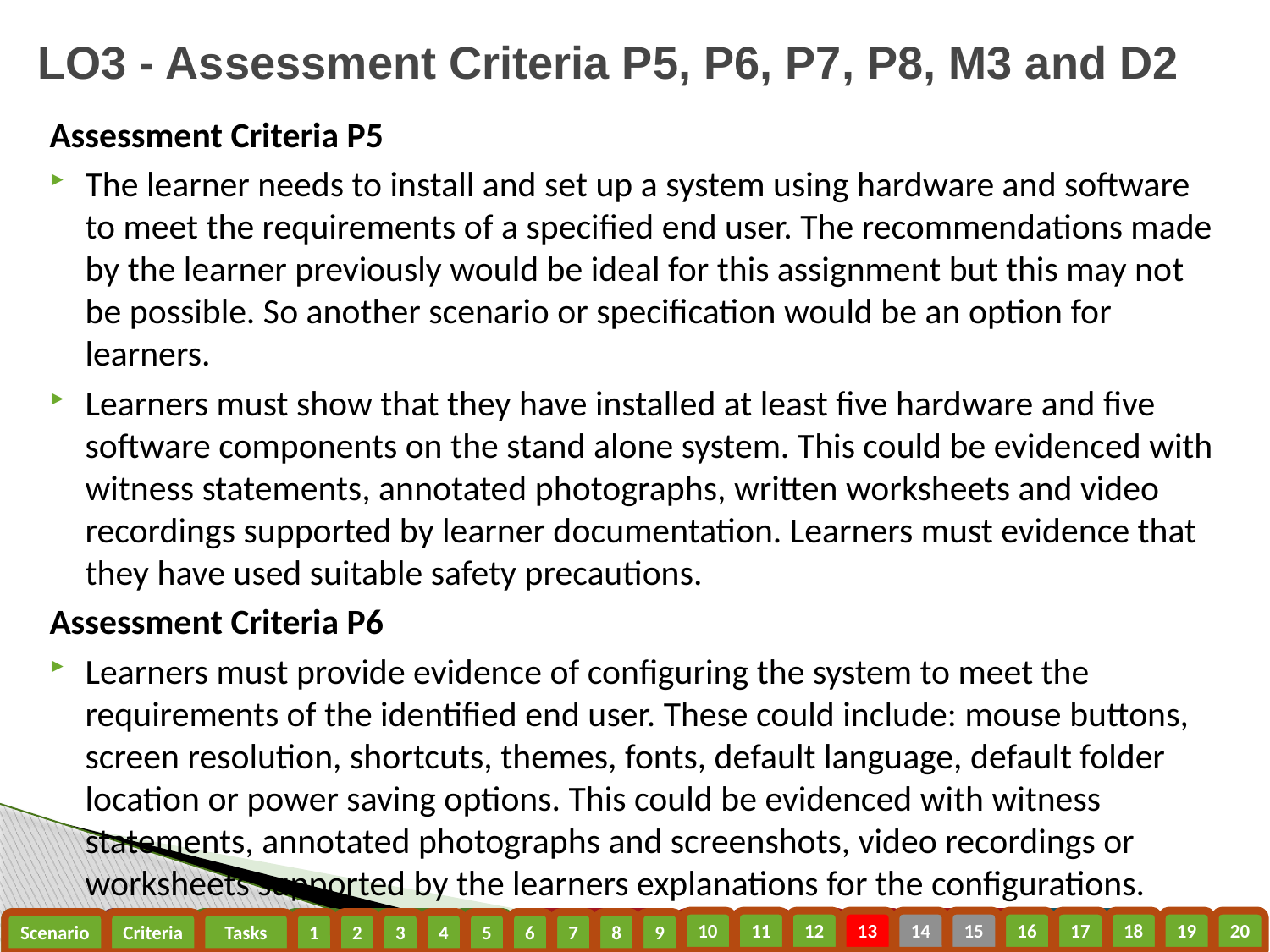

# LO3 - Assessment Criteria P5, P6, P7, P8, M3 and D2
Assessment Criteria P5
The learner needs to install and set up a system using hardware and software to meet the requirements of a specified end user. The recommendations made by the learner previously would be ideal for this assignment but this may not be possible. So another scenario or specification would be an option for learners.
Learners must show that they have installed at least five hardware and five software components on the stand alone system. This could be evidenced with witness statements, annotated photographs, written worksheets and video recordings supported by learner documentation. Learners must evidence that they have used suitable safety precautions.
Assessment Criteria P6
Learners must provide evidence of configuring the system to meet the requirements of the identified end user. These could include: mouse buttons, screen resolution, shortcuts, themes, fonts, default language, default folder location or power saving options. This could be evidenced with witness statements, annotated photographs and screenshots, video recordings or worksheets supported by the learners explanations for the configurations.